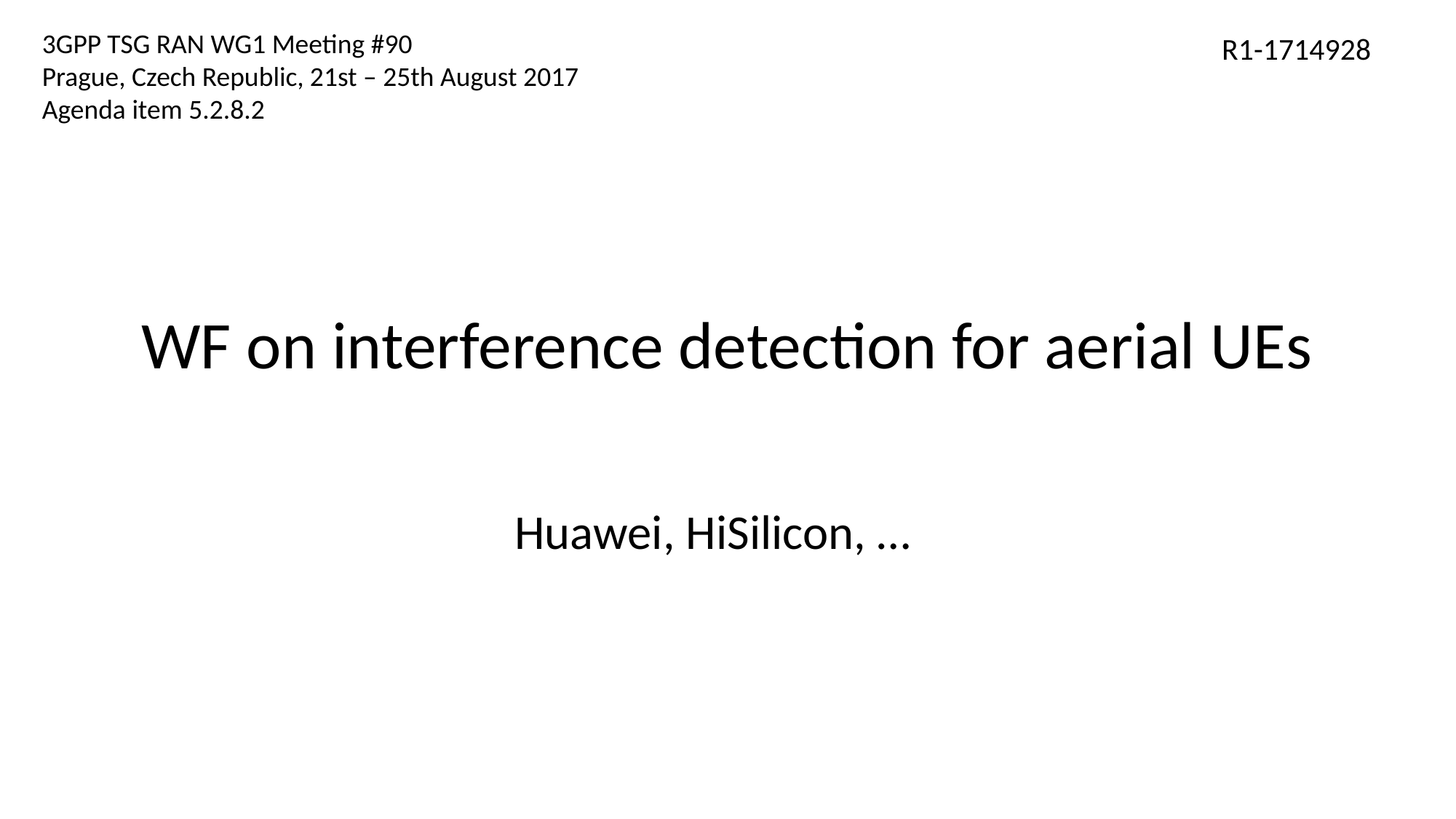

3GPP TSG RAN WG1 Meeting #90
Prague, Czech Republic, 21st – 25th August 2017
Agenda item 5.2.8.2
R1-1714928
# WF on interference detection for aerial UEs
Huawei, HiSilicon, …